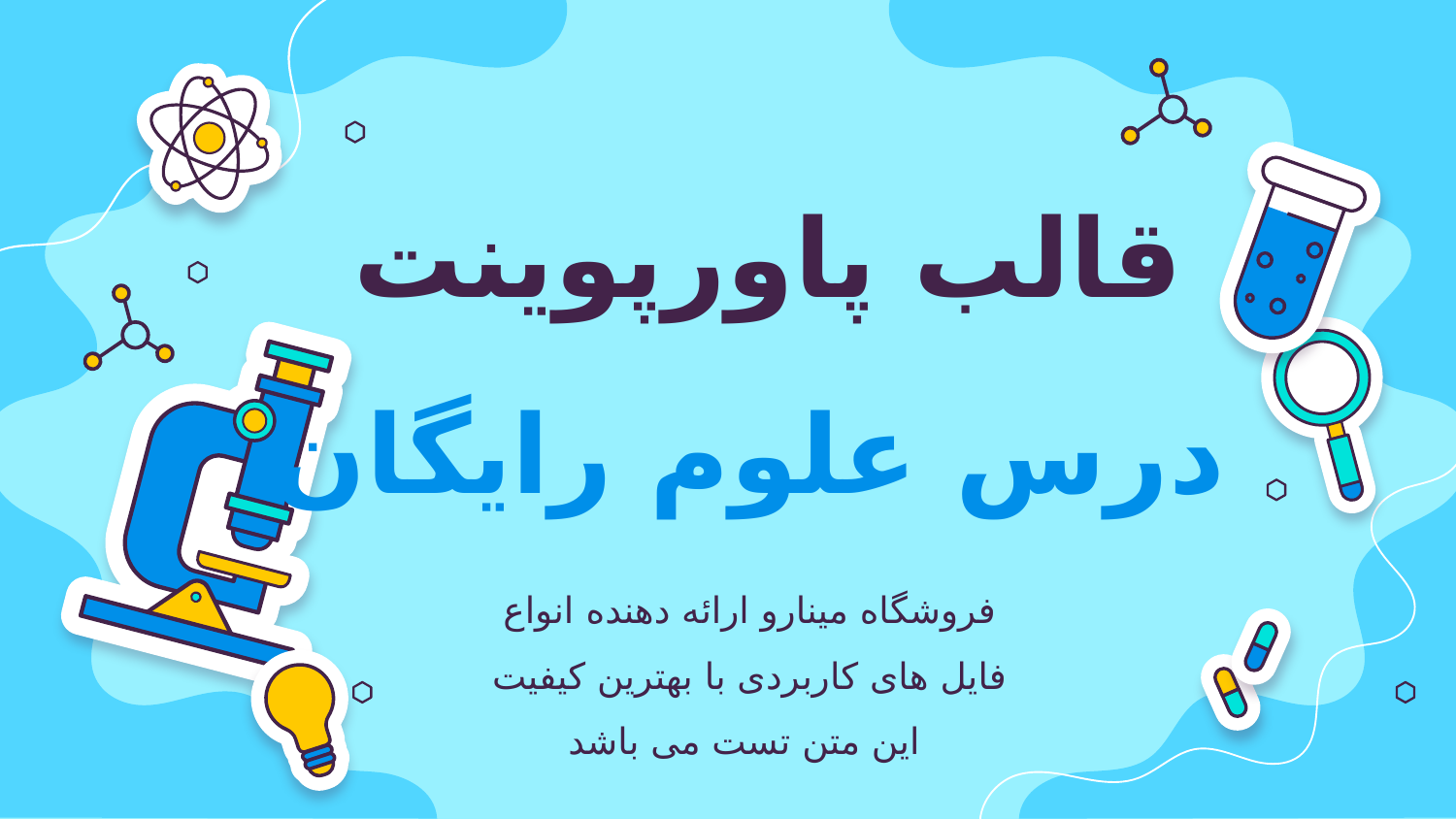

قالب پاورپوینت
درس علوم رایگان

فروشگاه مینارو ارائه دهنده انواع فایل های کاربردی با بهترین کیفیت این متن تست می باشد